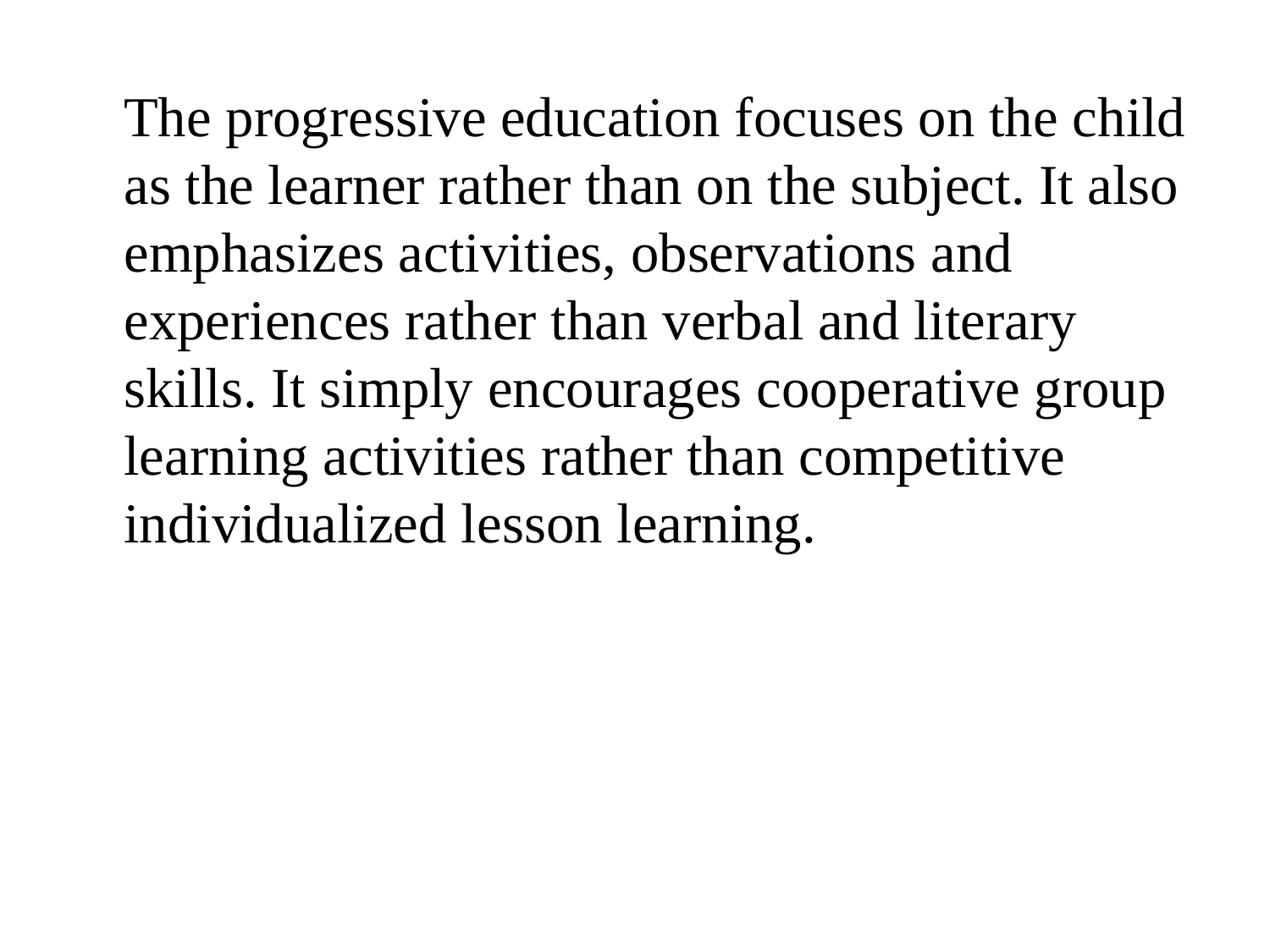

The progressive education focuses on the child as the learner rather than on the subject. It also emphasizes activities, observations and experiences rather than verbal and literary skills. It simply encourages cooperative group learning activities rather than competitive individualized lesson learning.